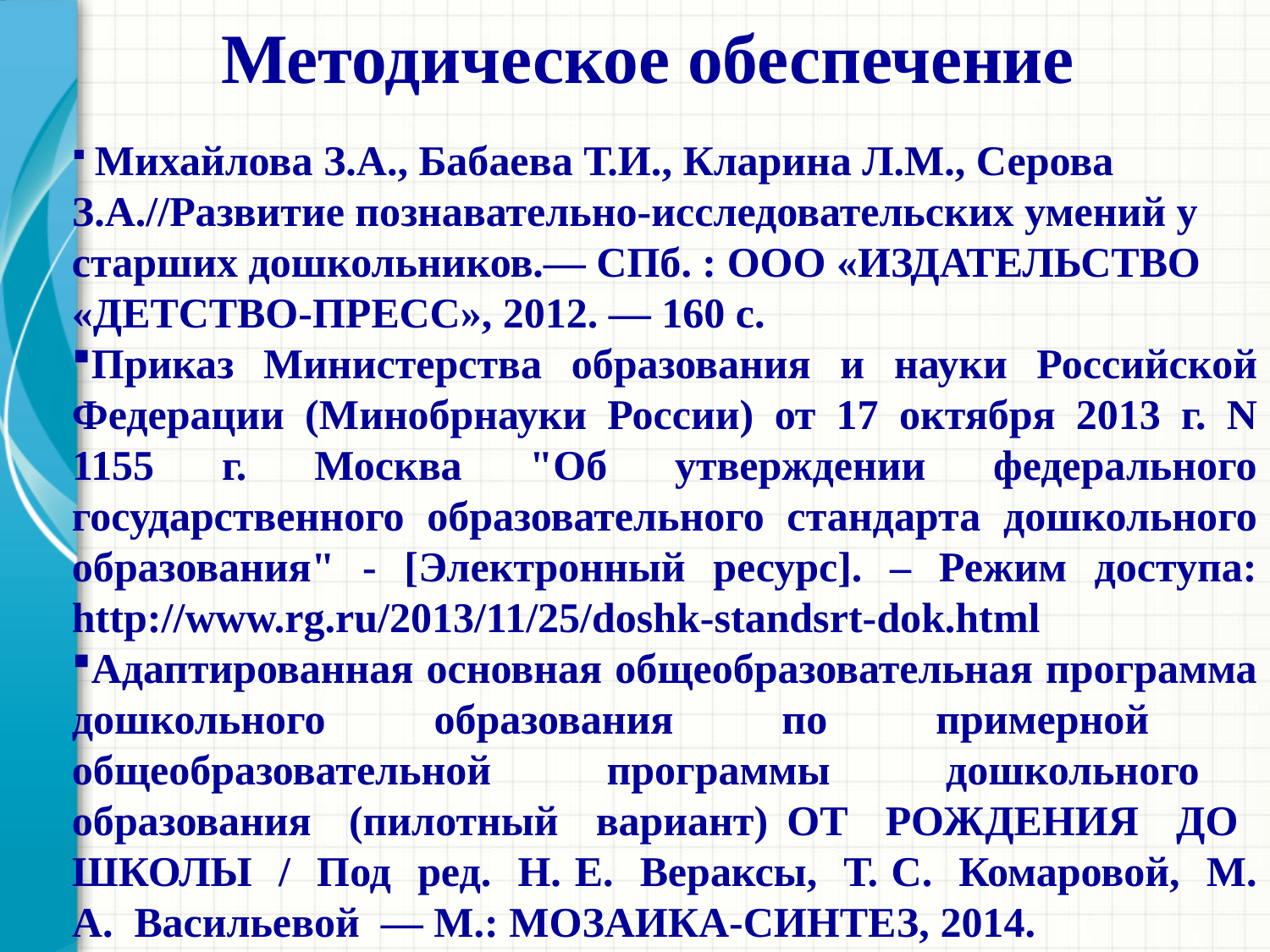

# Методическое обеспечение

 Михайлова З.А., Бабаева Т.И., Кларина Л.М., Серова З.А.//Развитие познавательно-исследовательских умений у старших дошкольников.— СПб. : ООО «ИЗДАТЕЛЬСТВО «ДЕТСТВО-ПРЕСС», 2012. — 160 с.
Приказ Министерства образования и науки Российской Федерации (Минобрнауки России) от 17 октября 2013 г. N 1155 г. Москва "Об утверждении федерального государственного образовательного стандарта дошкольного образования" - [Электронный ресурс]. – Режим доступа: http://www.rg.ru/2013/11/25/doshk-standsrt-dok.html
Адаптированная основная общеобразовательная программа дошкольного образования по примерной  общеобразовательной  программы  дошкольного  образования  (пилотный  вариант) ОТ  РОЖДЕНИЯ  ДО  ШКОЛЫ  /  Под  ред.  Н. Е.  Вераксы,  Т. С.  Комаровой,  М. А.  Васильевой  — М.: МОЗАИКА-СИНТЕЗ, 2014.